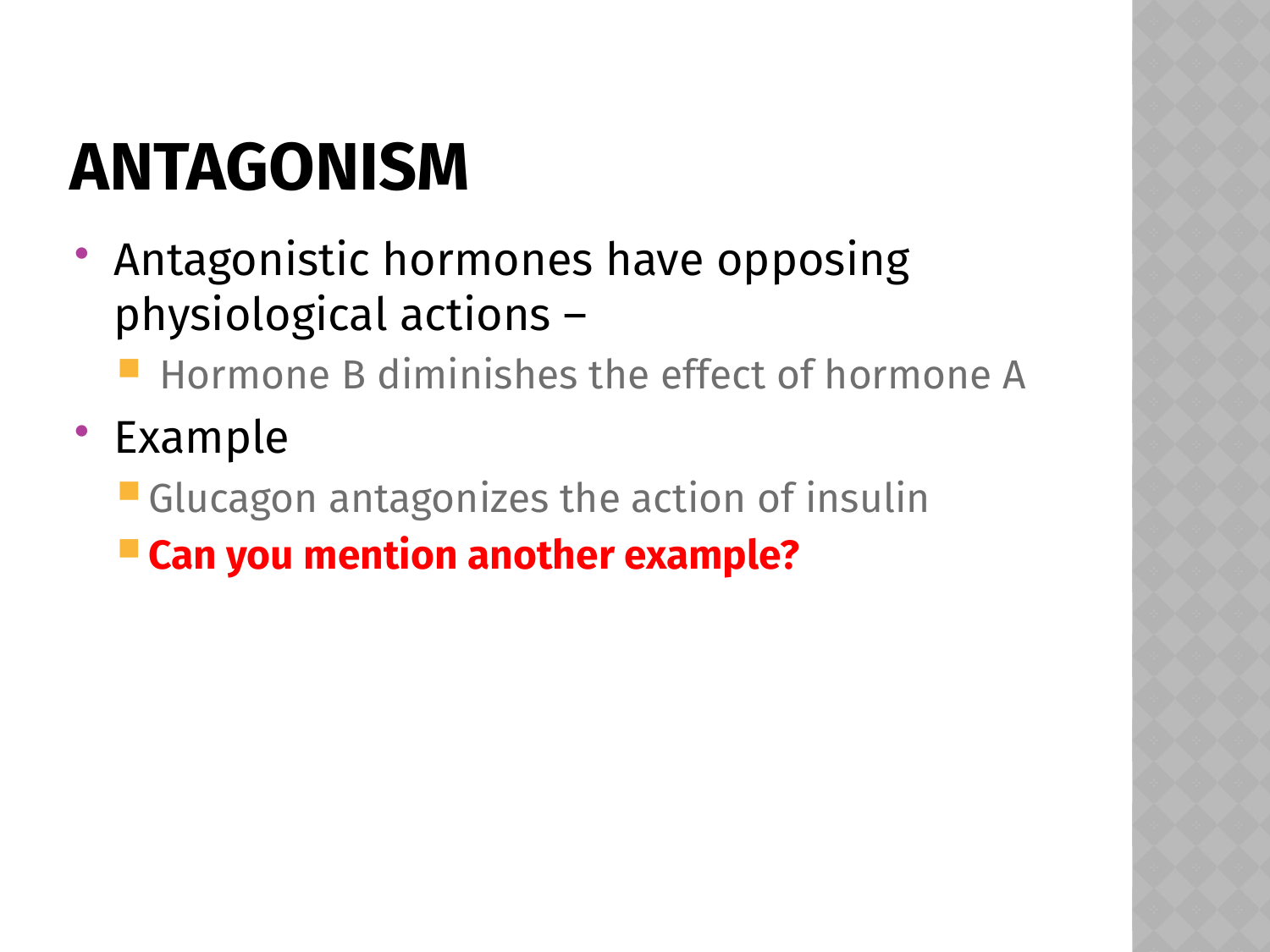

# Antagonism
Antagonistic hormones have opposing physiological actions –
 Hormone B diminishes the effect of hormone A
Example
Glucagon antagonizes the action of insulin
Can you mention another example?